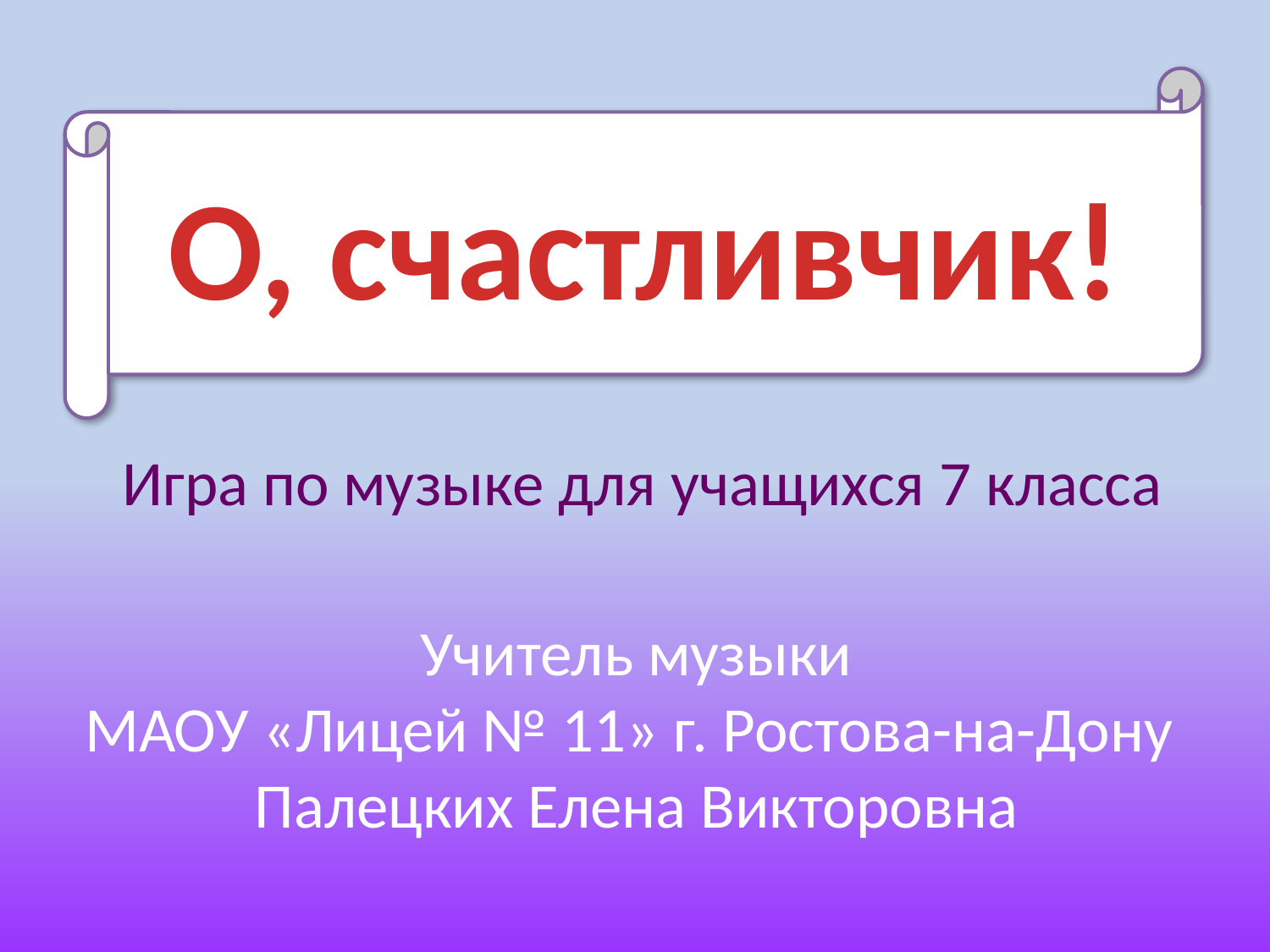

О, счастливчик!
Игра по музыке для учащихся 7 класса
Учитель музыки
МАОУ «Лицей № 11» г. Ростова-на-Дону
Палецких Елена Викторовна